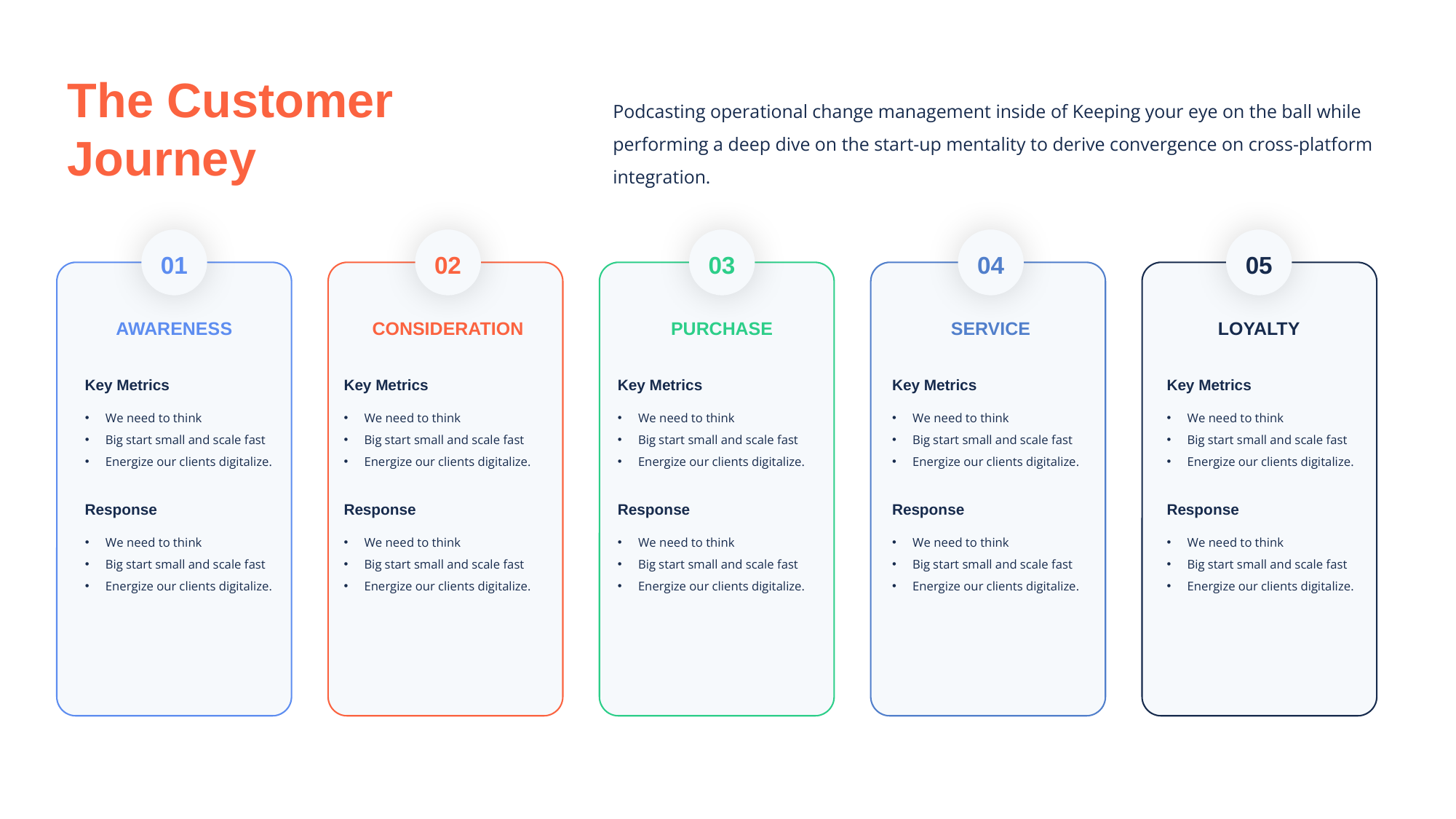

The Customer Journey
Podcasting operational change management inside of Keeping your eye on the ball while performing a deep dive on the start-up mentality to derive convergence on cross-platform integration.

01
02
03
04
05

AWARENESS
CONSIDERATION
PURCHASE
SERVICE
LOYALTY
Key Metrics
Key Metrics
Key Metrics
Key Metrics
Key Metrics
We need to think
Big start small and scale fast
Energize our clients digitalize.
We need to think
Big start small and scale fast
Energize our clients digitalize.
We need to think
Big start small and scale fast
Energize our clients digitalize.
We need to think
Big start small and scale fast
Energize our clients digitalize.
We need to think
Big start small and scale fast
Energize our clients digitalize.
Response
Response
Response
Response
Response
We need to think
Big start small and scale fast
Energize our clients digitalize.
We need to think
Big start small and scale fast
Energize our clients digitalize.
We need to think
Big start small and scale fast
Energize our clients digitalize.
We need to think
Big start small and scale fast
Energize our clients digitalize.
We need to think
Big start small and scale fast
Energize our clients digitalize.